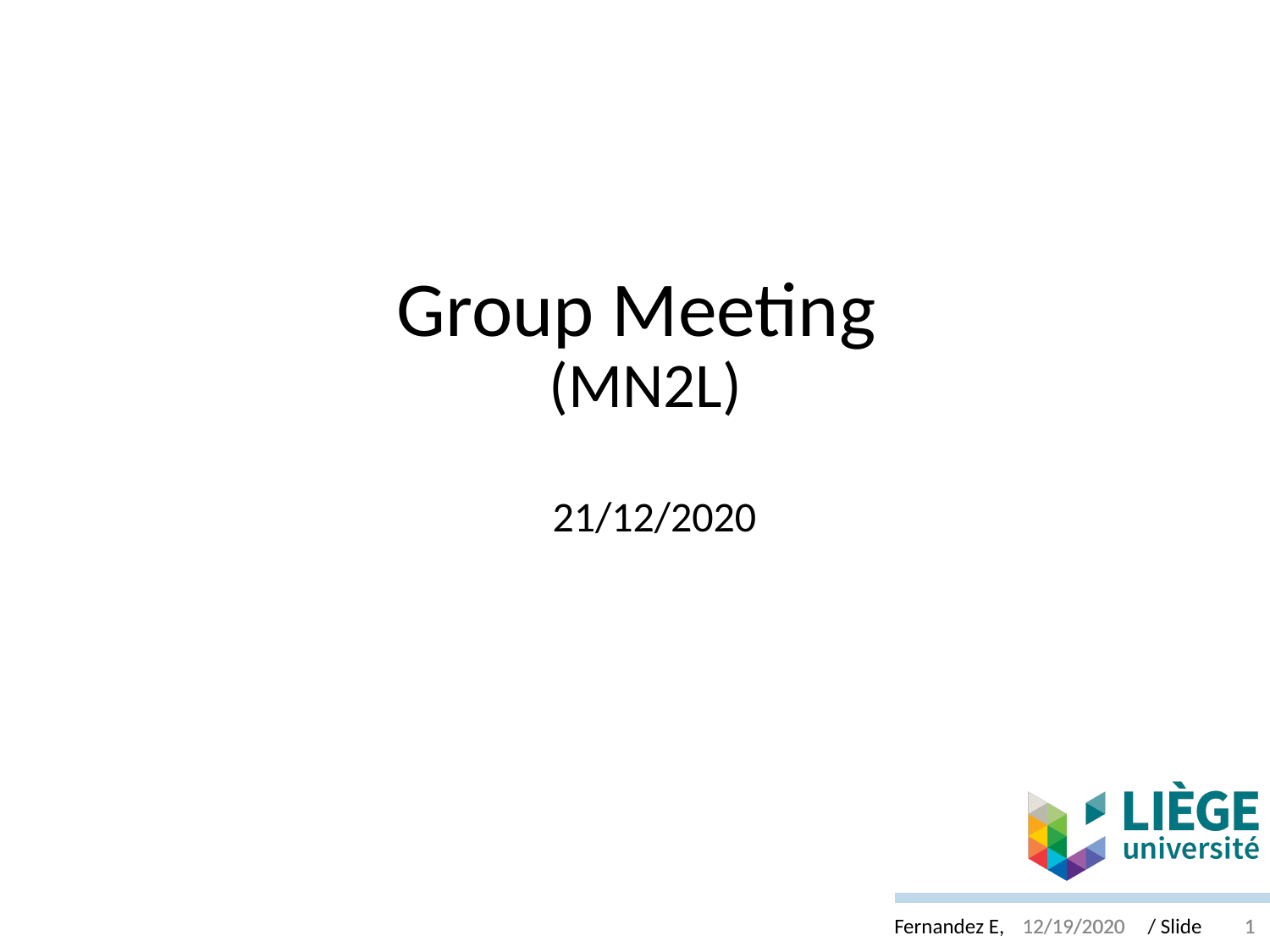

# Group Meeting (MN2L)
21/12/2020
12/19/2020
12/19/2020
1
1